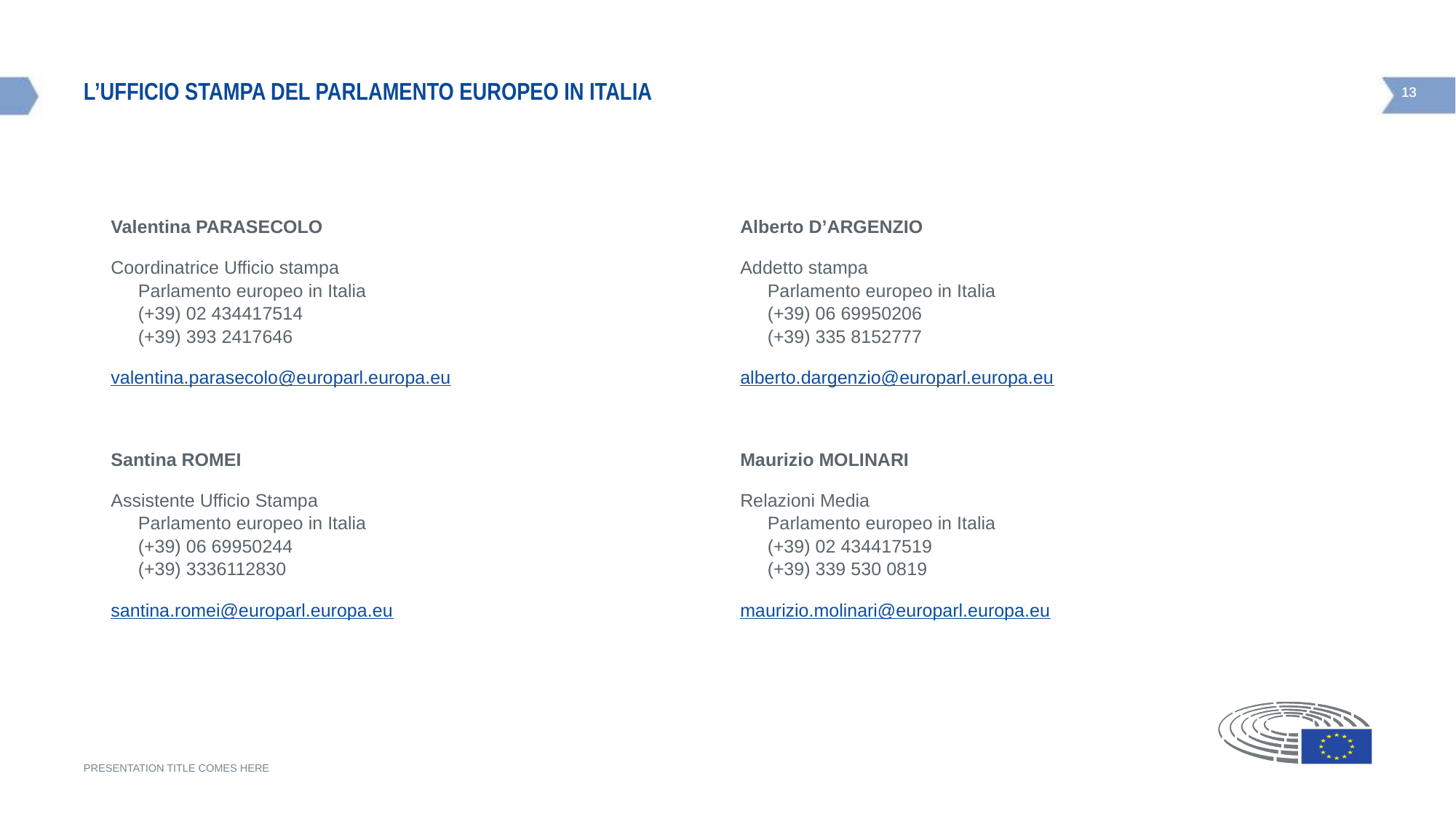

# L’UFFICIO STAMPA DEL PARLAMENTO EUROPEO IN ITALIA

Valentina PARASECOLO
Coordinatrice Ufficio stampa
Parlamento europeo in Italia
(+39) 02 434417514 
(+39) 393 2417646
valentina.parasecolo@europarl.europa.eu

Santina ROMEI
Assistente Ufficio Stampa
Parlamento europeo in Italia 
(+39) 06 69950244 
(+39) 3336112830
santina.romei@europarl.europa.eu

Alberto D’ARGENZIO
Addetto stampa
Parlamento europeo in Italia
(+39) 06 69950206 
(+39) 335 8152777
alberto.dargenzio@europarl.europa.eu

Maurizio MOLINARI
Relazioni Media
Parlamento europeo in Italia 
(+39) 02 434417519 
(+39) 339 530 0819
maurizio.molinari@europarl.europa.eu